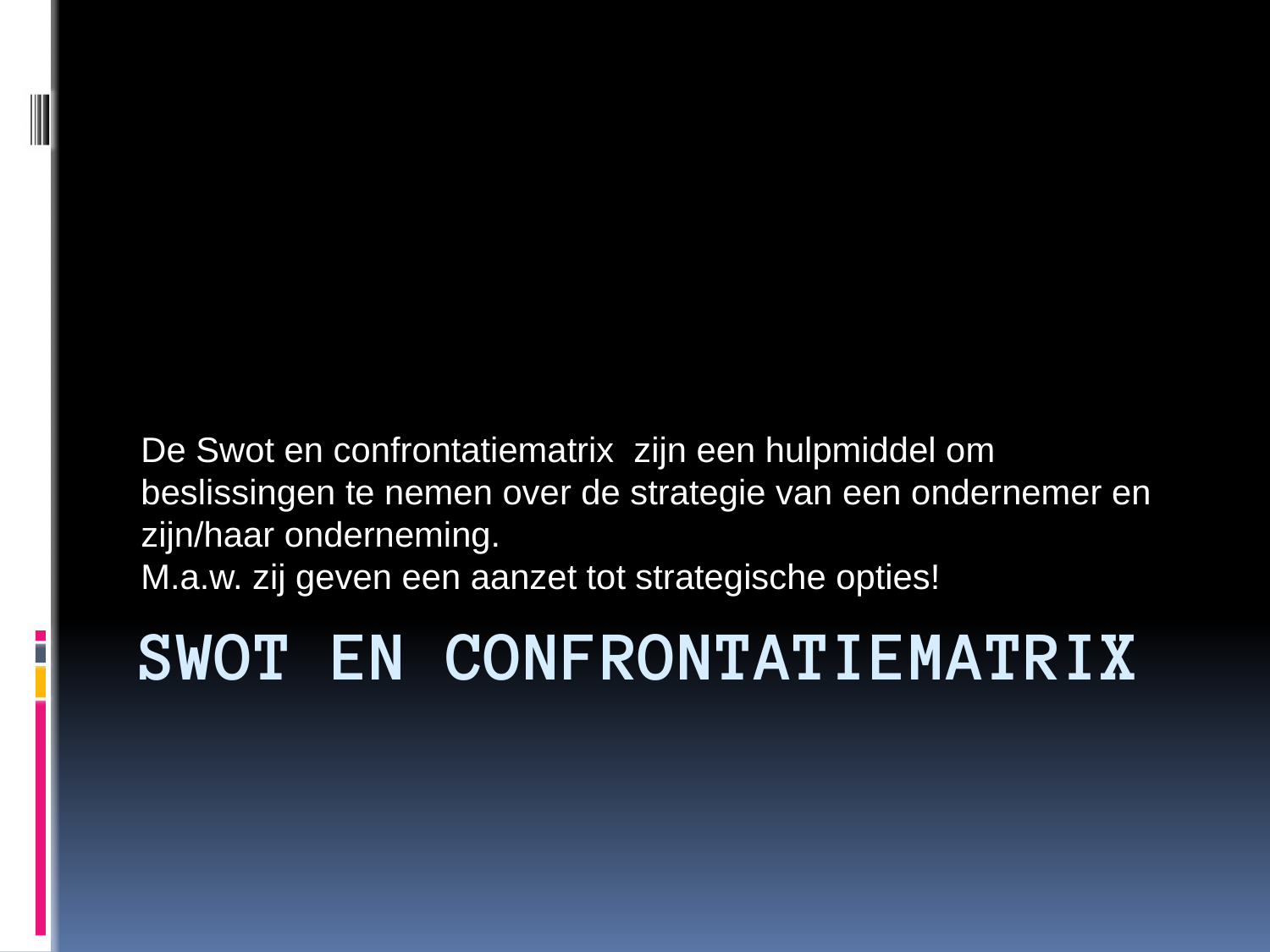

De Swot en confrontatiematrix  zijn een hulpmiddel om beslissingen te nemen over de strategie van een ondernemer en zijn/haar onderneming.
M.a.w. zij geven een aanzet tot strategische opties!
# SWOT en Confrontatiematrix